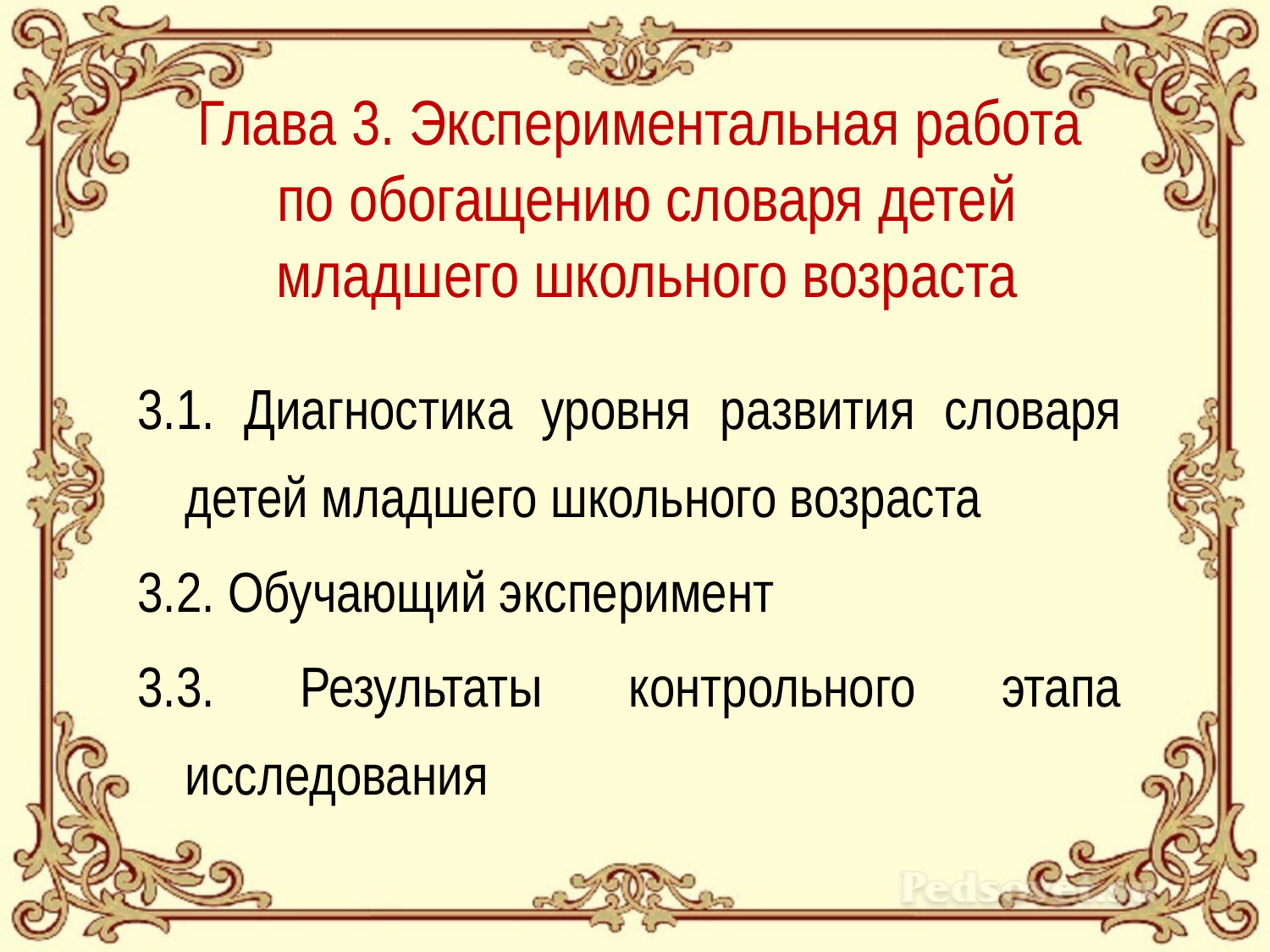

# Глава 3. Экспериментальная работа по обогащению словаря детей младшего школьного возраста
3.1. Диагностика уровня развития словаря детей младшего школьного возраста
3.2. Обучающий эксперимент
3.3. Результаты контрольного этапа исследования